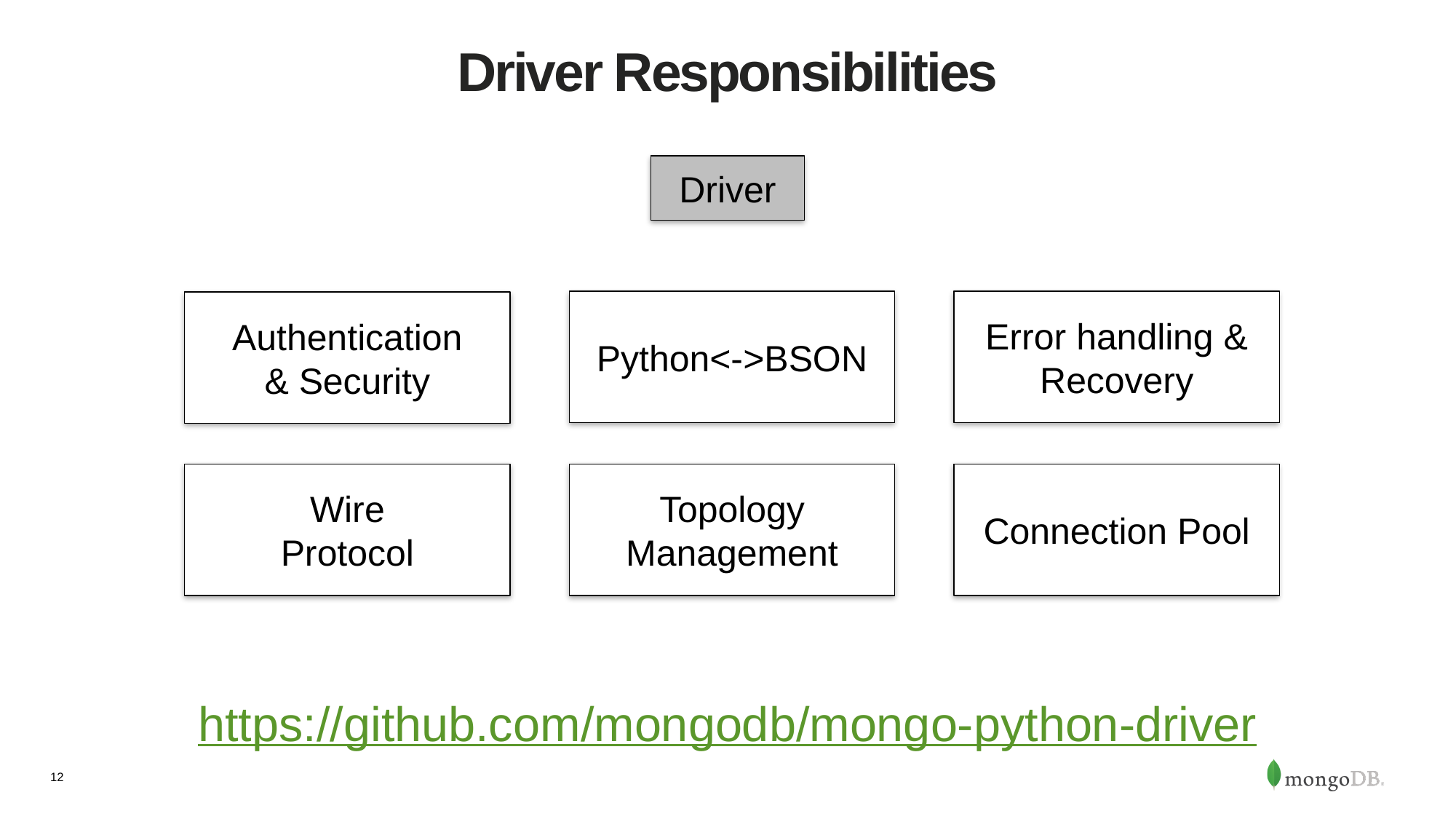

# Driver Responsibilities
Driver
Python<->BSON
Error handling &
Recovery
Authentication
& Security
Wire
Protocol
Topology Management
Connection Pool

https://github.com/mongodb/mongo-python-driver